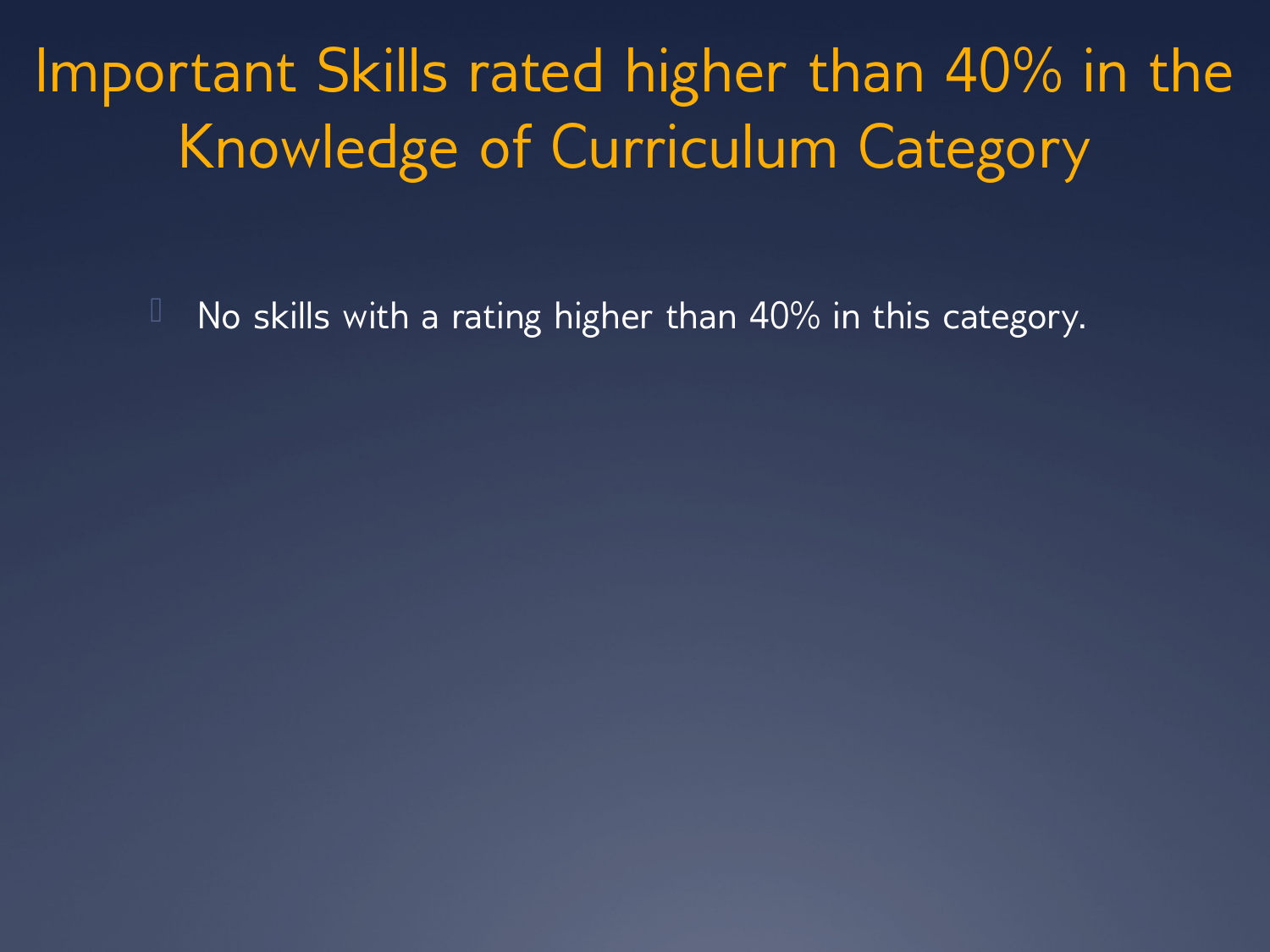

# Important Skills rated higher than 40% in the Knowledge of Curriculum Category
No skills with a rating higher than 40% in this category.